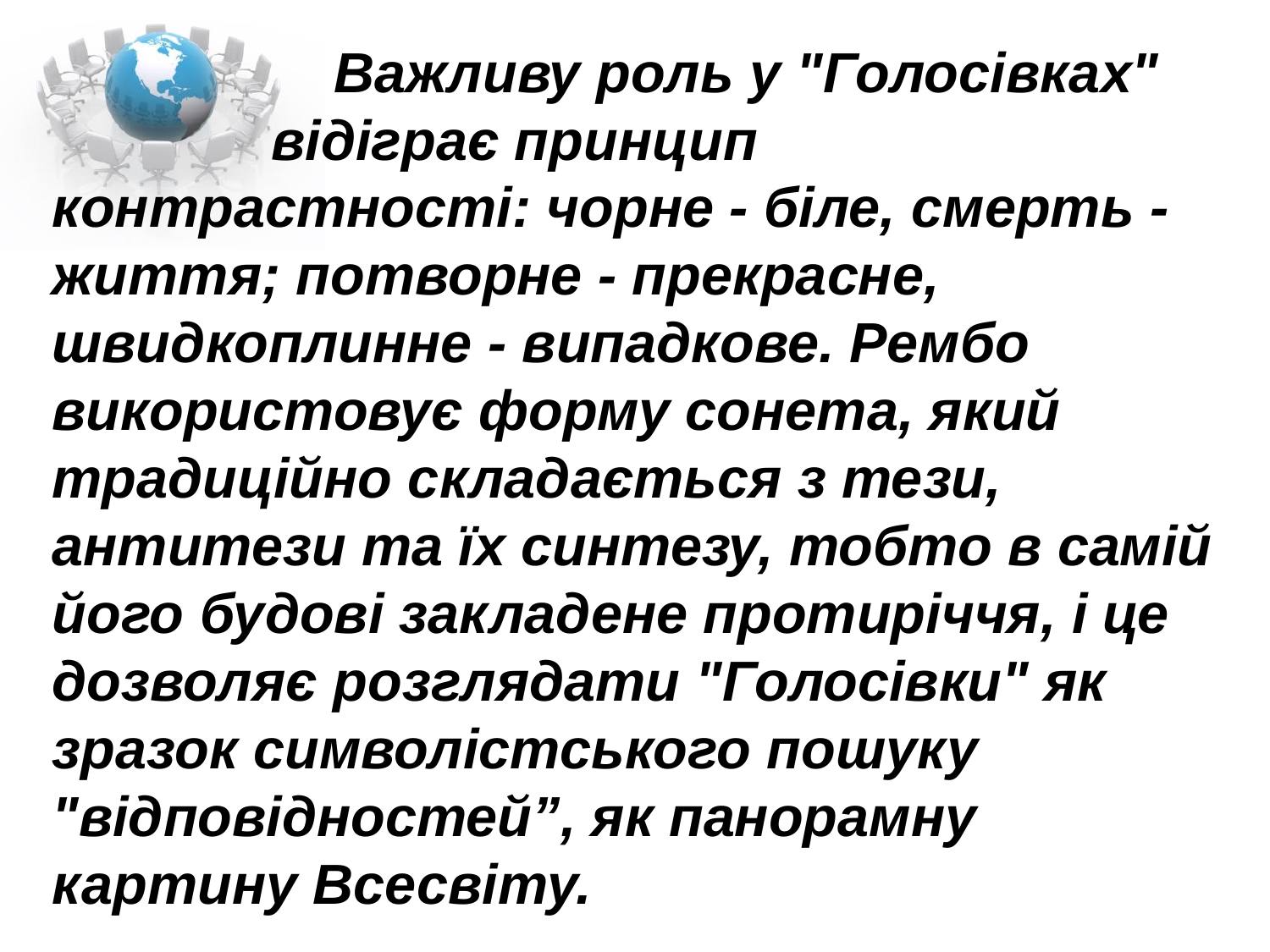

Важливу роль у "Голосівках"
              відіграє принцип контрастності: чорне - біле, смерть - життя; потворне - прекрасне, швидкоплинне - випадкове. Рембо використовує форму сонета, який традиційно складається з тези, антитези та їх синтезу, тобто в самій його будові закладене протиріччя, і це дозволяє розглядати "Голосівки" як зразок символістського пошуку "відповідностей”, як панорамну картину Всесвіту.